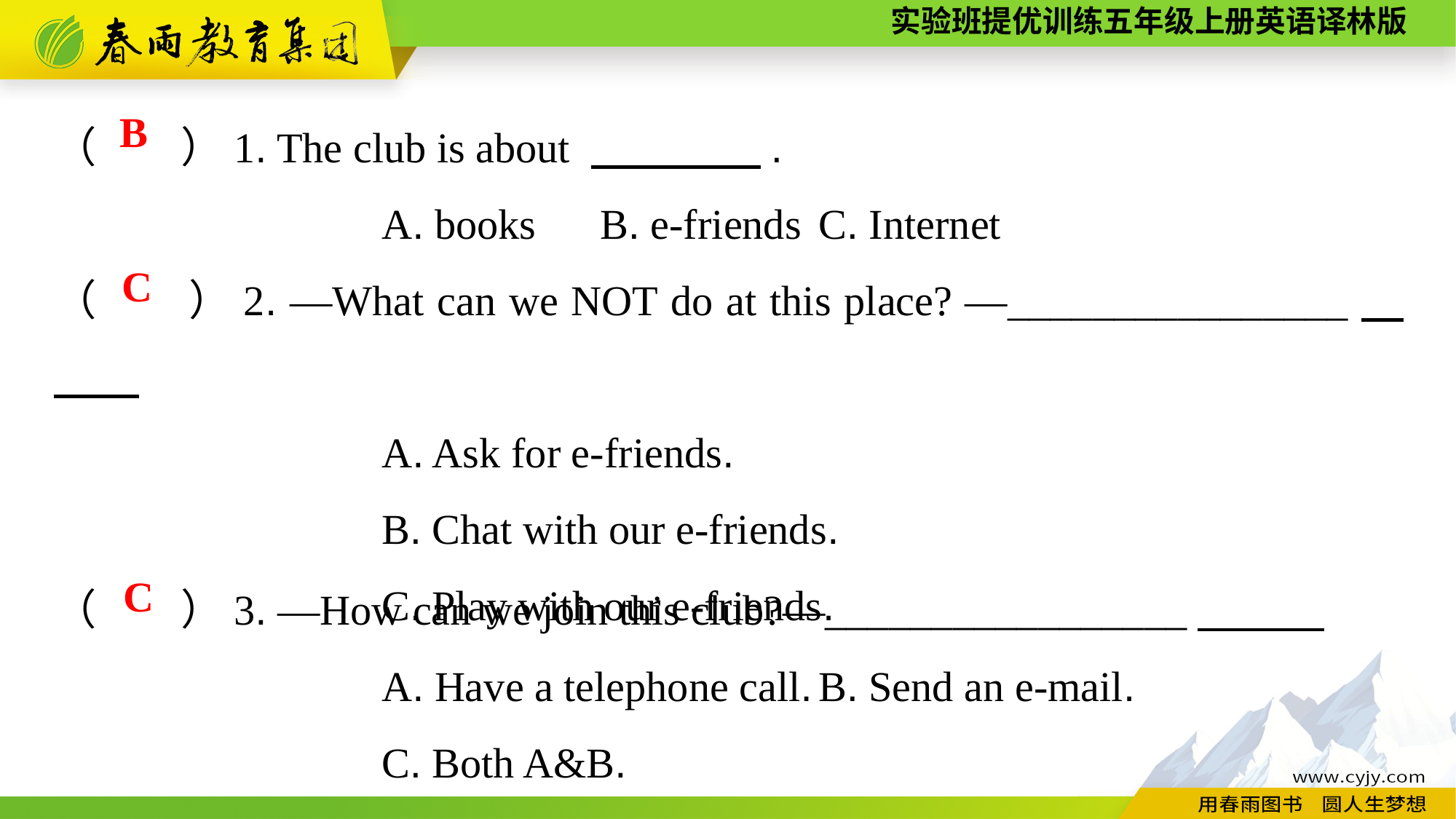

（　　）1. The club is about 　　　　.
			A. books	B. e-friends	C. Internet
（　　）2. —What can we NOT do at this place? —________________
			A. Ask for e-friends.
			B. Chat with our e-friends.
			C. Play with our e-friends.
B
C
（　　）3. —How can we join this club?—_________________
			A. Have a telephone call.	B. Send an e-mail.
			C. Both A&B.
C